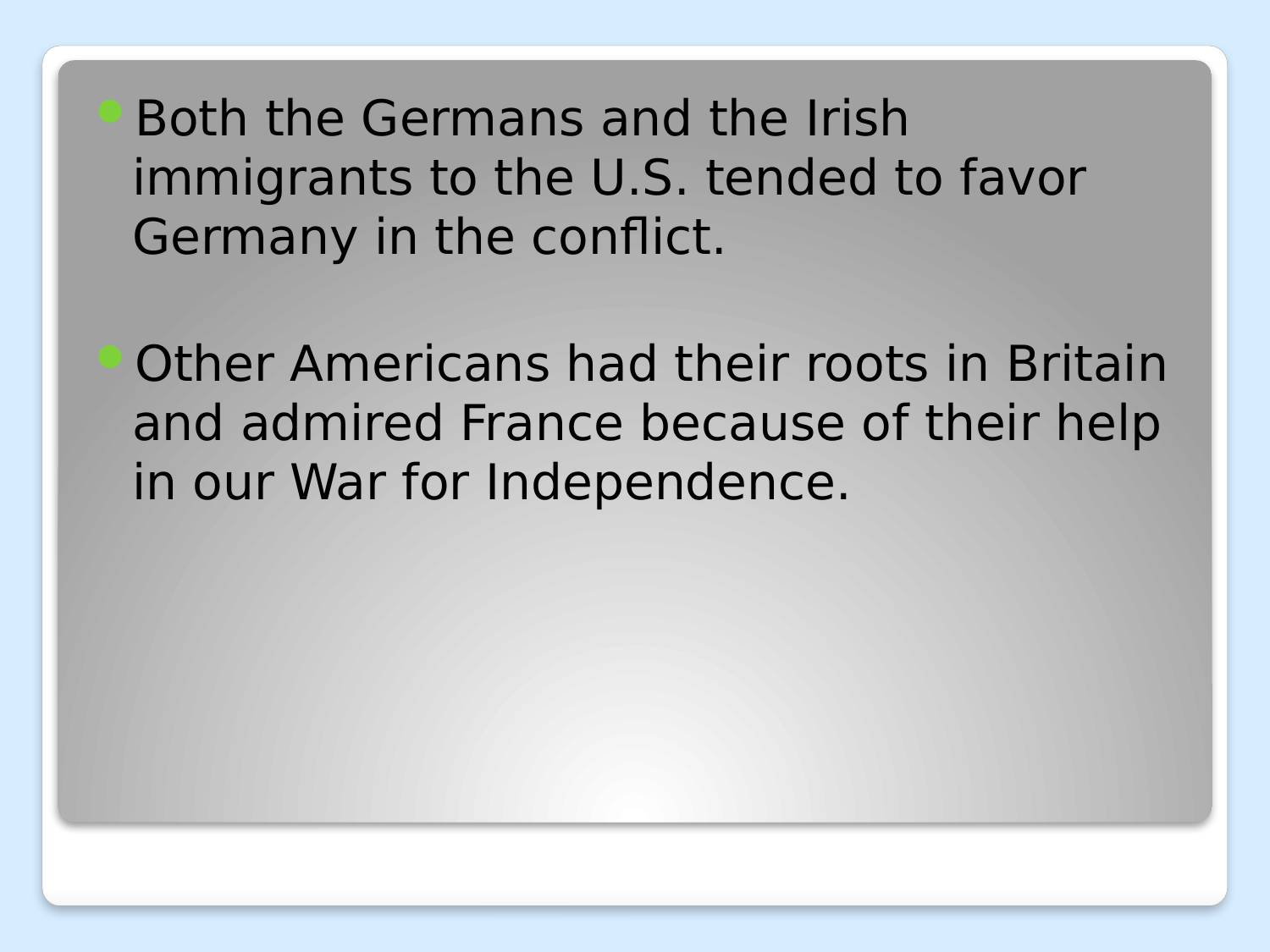

Both the Germans and the Irish immigrants to the U.S. tended to favor Germany in the conflict.

Other Americans had their roots in Britain and admired France because of their help in our War for Independence.
#